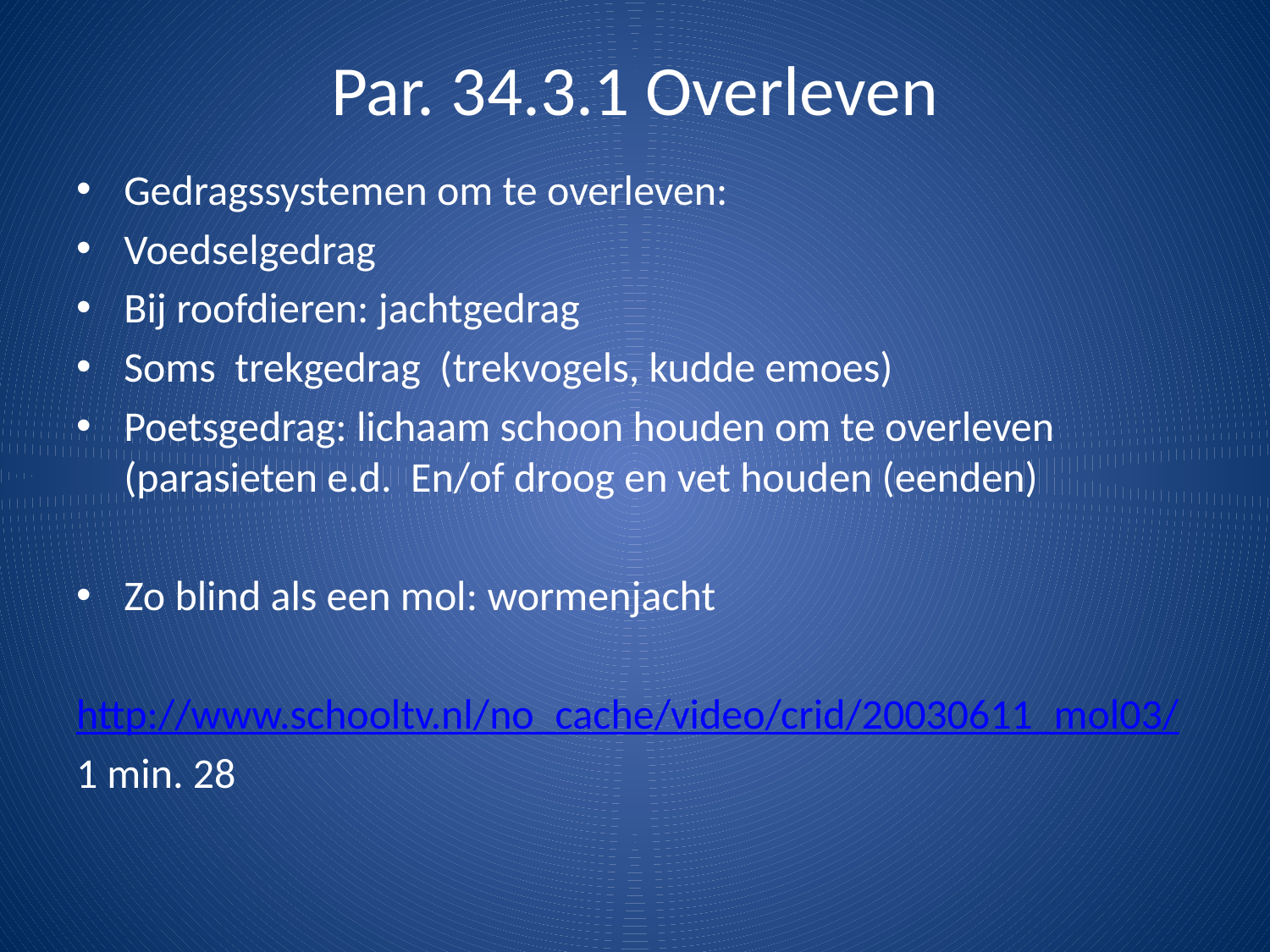

# Par. 34.3.1 Overleven
Gedragssystemen om te overleven:
Voedselgedrag
Bij roofdieren: jachtgedrag
Soms  trekgedrag  (trekvogels, kudde emoes)
Poetsgedrag: lichaam schoon houden om te overleven  (parasieten e.d.  En/of droog en vet houden (eenden)

Zo blind als een mol: wormenjacht

http://www.schooltv.nl/no_cache/video/crid/20030611_mol03/
1 min. 28